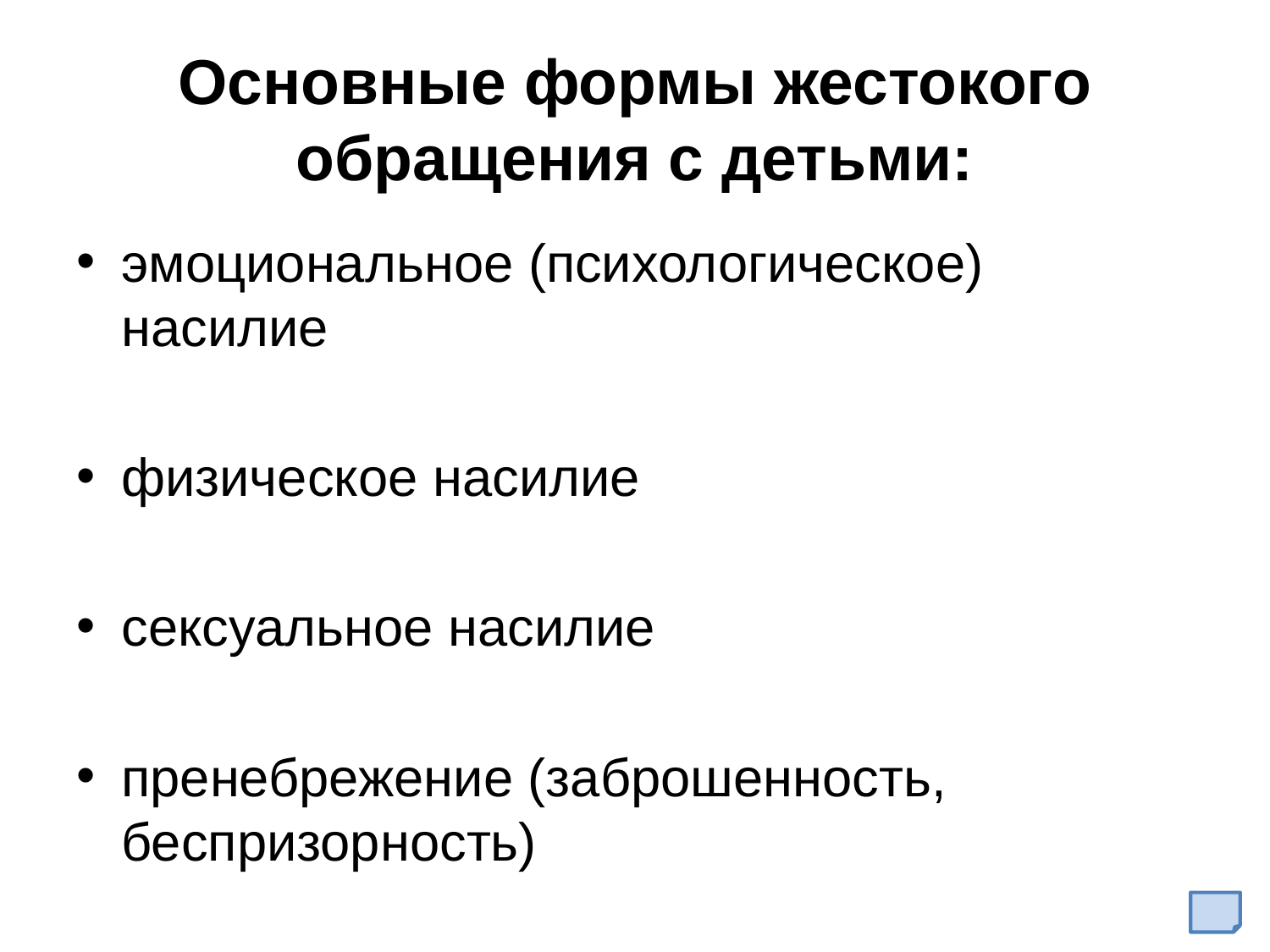

# Основные формы жестокого обращения с детьми:
эмоциональное (психологическое) насилие

физическое насилие

сексуальное насилие

пренебрежение (заброшенность, беспризорность)